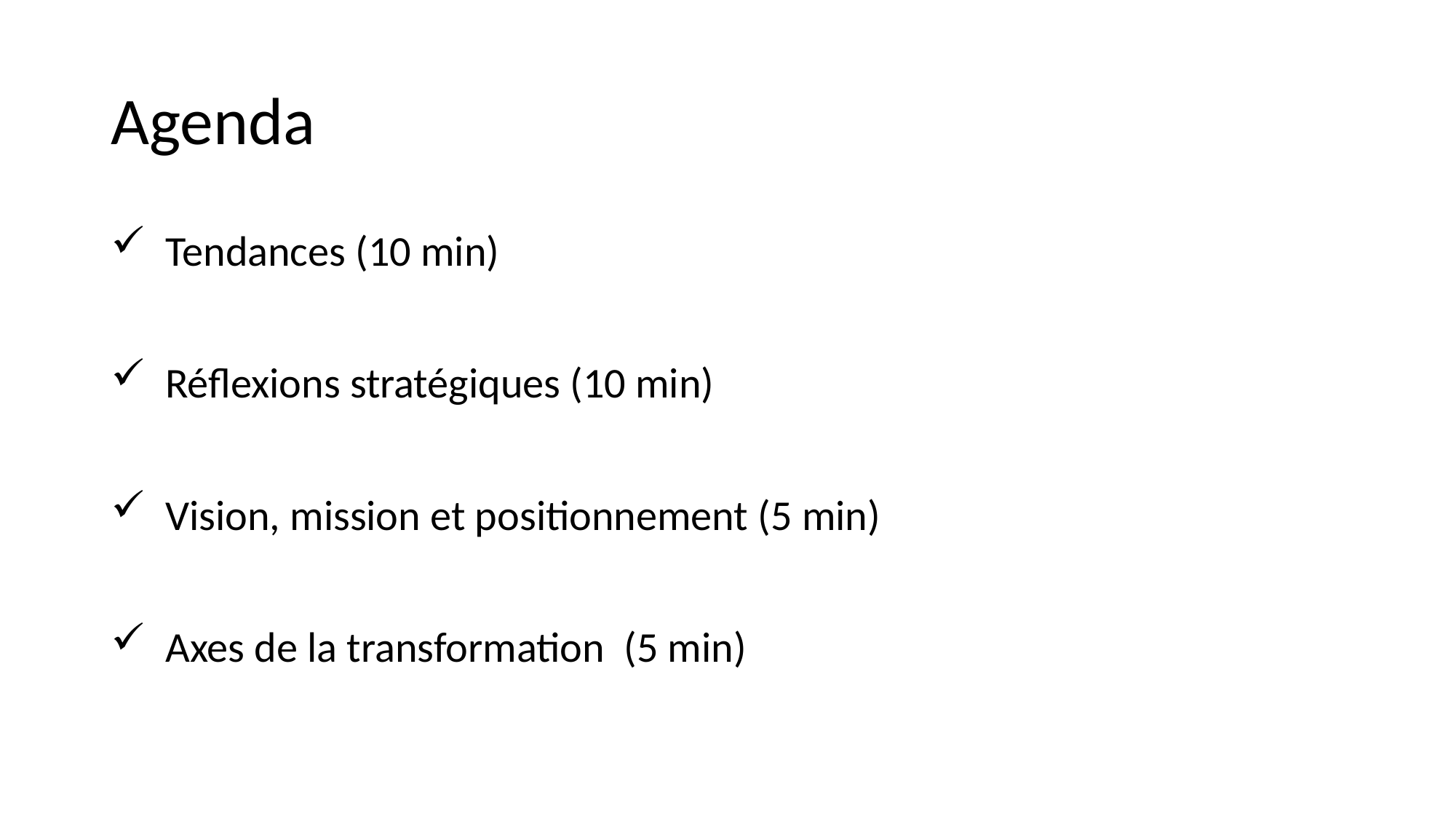

# Agenda
Tendances (10 min)

Réflexions stratégiques (10 min)

Vision, mission et positionnement (5 min)

Axes de la transformation  (5 min)